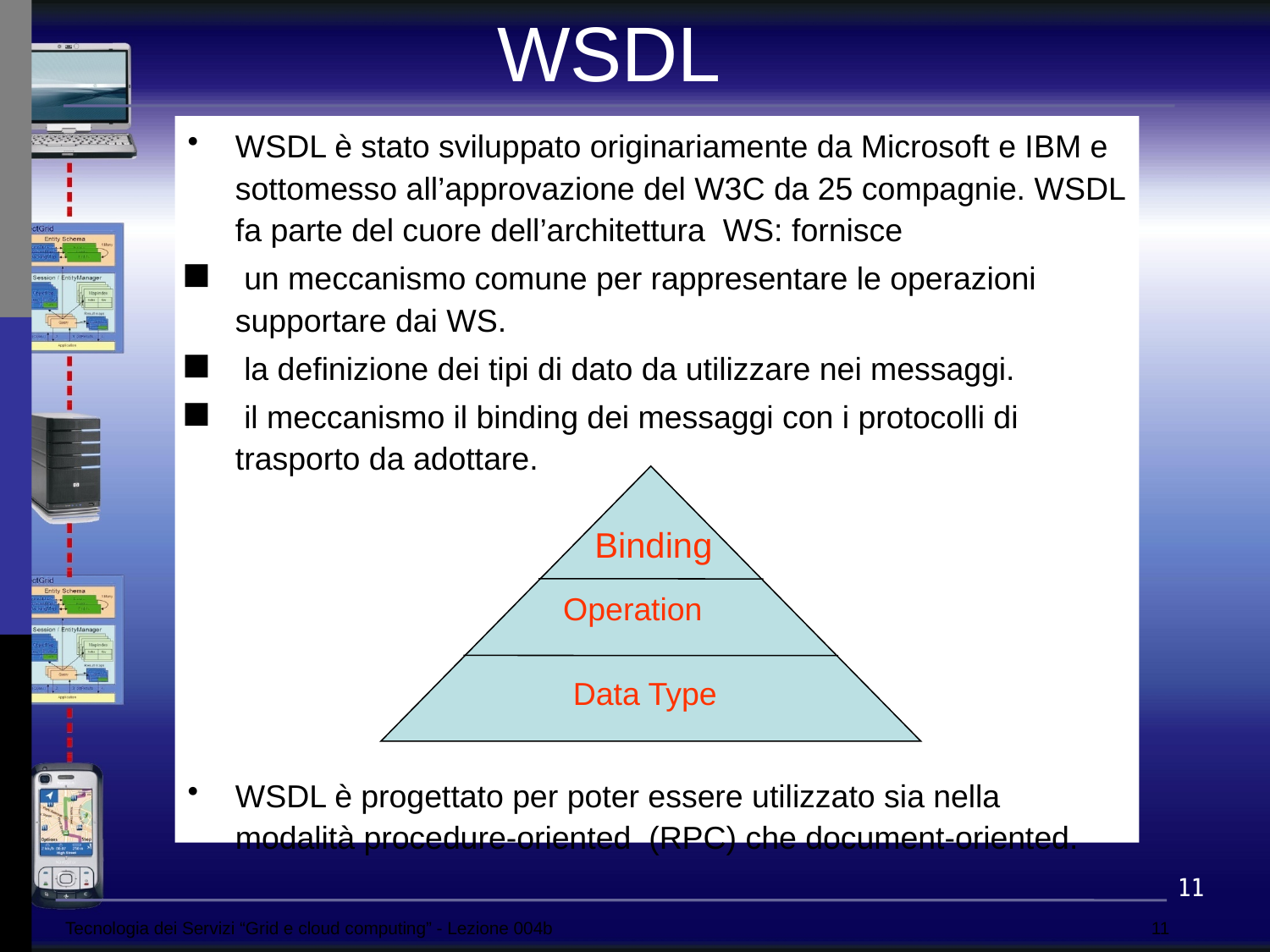

WSDL
WSDL è stato sviluppato originariamente da Microsoft e IBM e sottomesso all’approvazione del W3C da 25 compagnie. WSDL fa parte del cuore dell’architettura  WS: fornisce
 un meccanismo comune per rappresentare le operazioni supportare dai WS.
 la definizione dei tipi di dato da utilizzare nei messaggi.
 il meccanismo il binding dei messaggi con i protocolli di trasporto da adottare.

WSDL è progettato per poter essere utilizzato sia nella modalità procedure-oriented  (RPC) che document-oriented.

Binding

Operation

Data Type